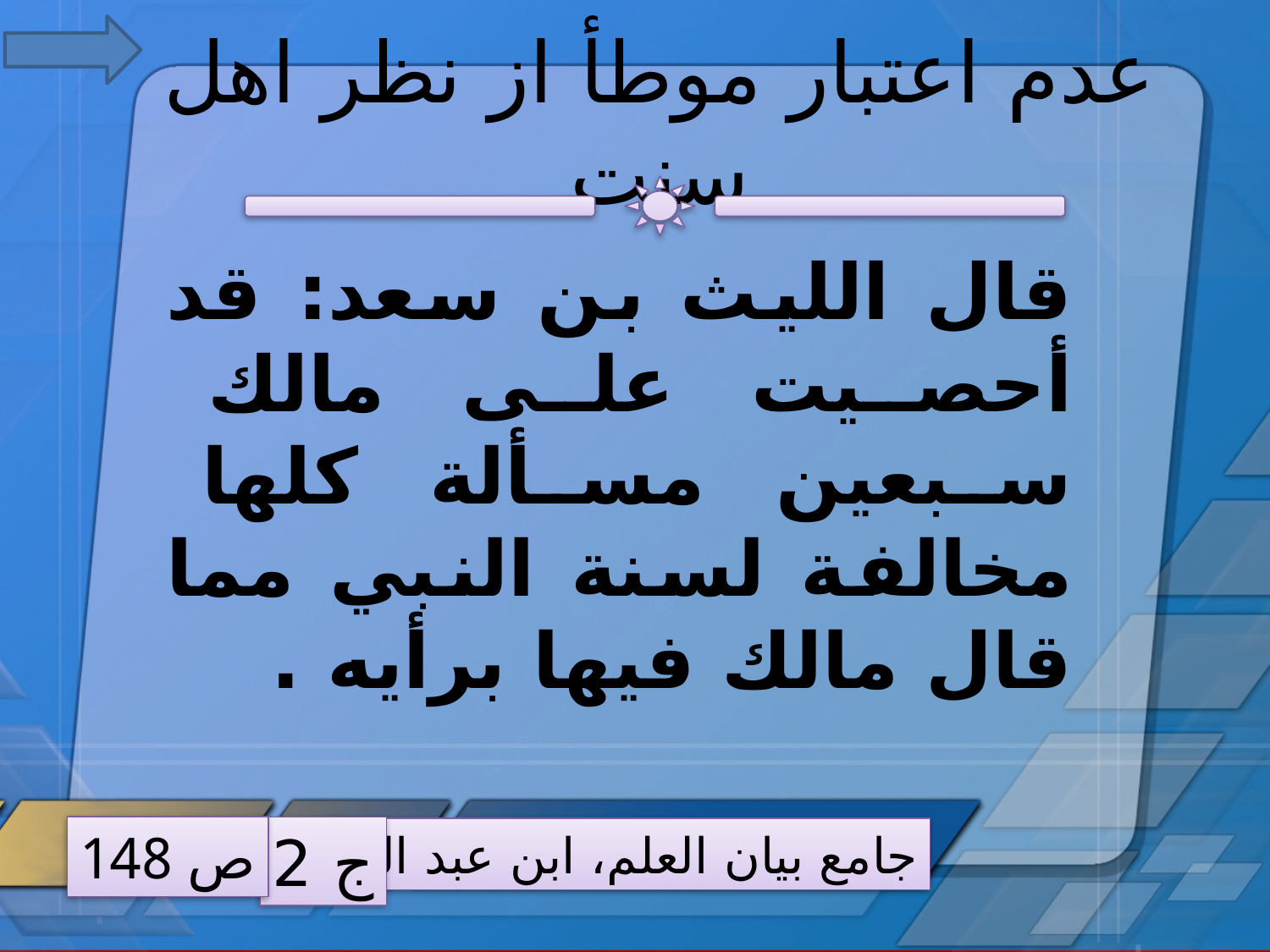

# عدم اعتبار موطأ از نظر اهل سنت

قال الليث بن سعد: قد أحصيت على مالك سبعين مسألة كلها مخالفة لسنة النبي مما قال مالك فيها برأيه .
ص 148
ج 2
جامع بيان العلم، ابن عبد البر